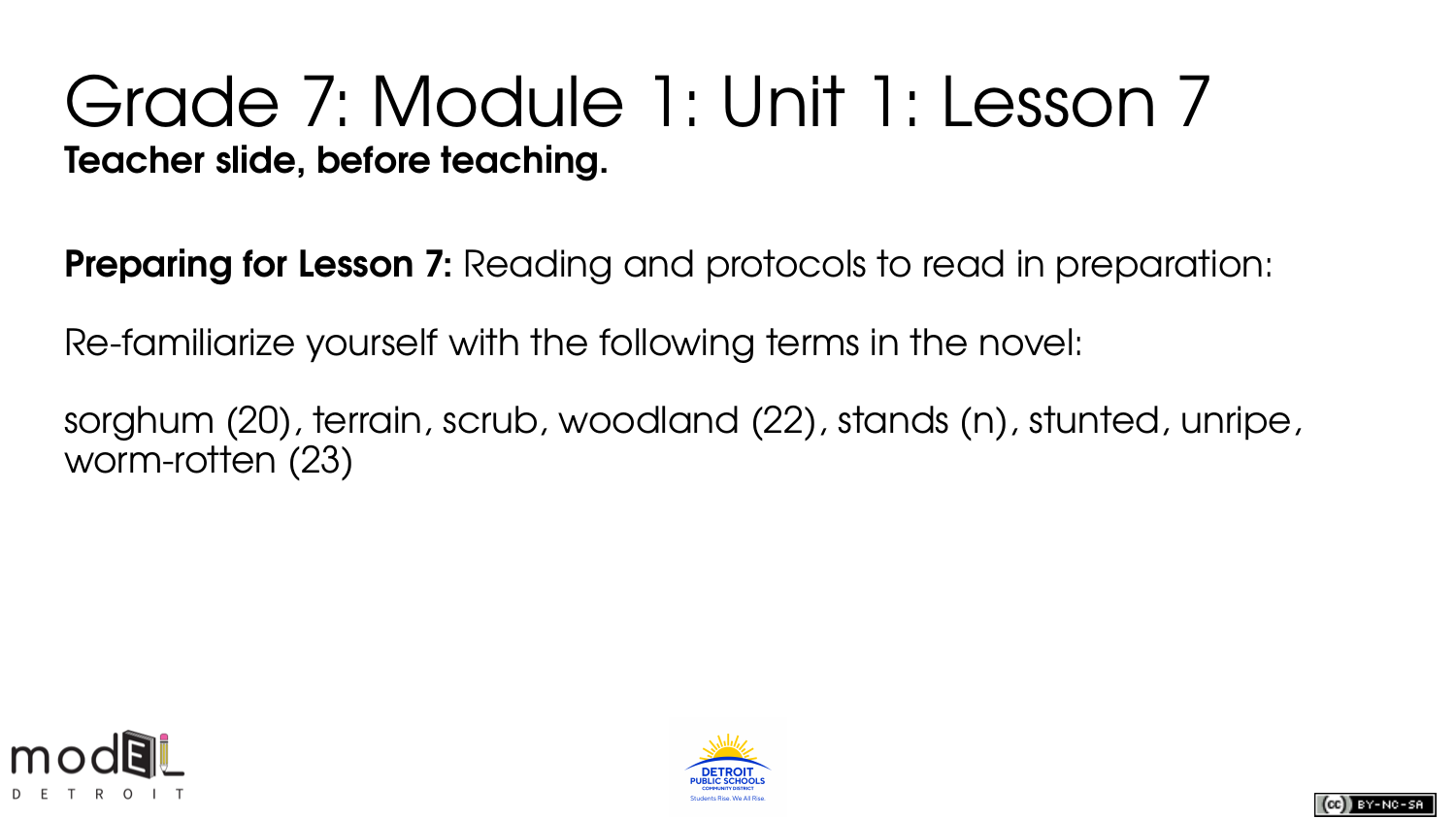

# Grade 7: Module 1: Unit 1: Lesson 7
Teacher slide, before teaching.
Preparing for Lesson 7: Reading and protocols to read in preparation:

Re-familiarize yourself with the following terms in the novel:

sorghum (20), terrain, scrub, woodland (22), stands (n), stunted, unripe, worm-rotten (23)